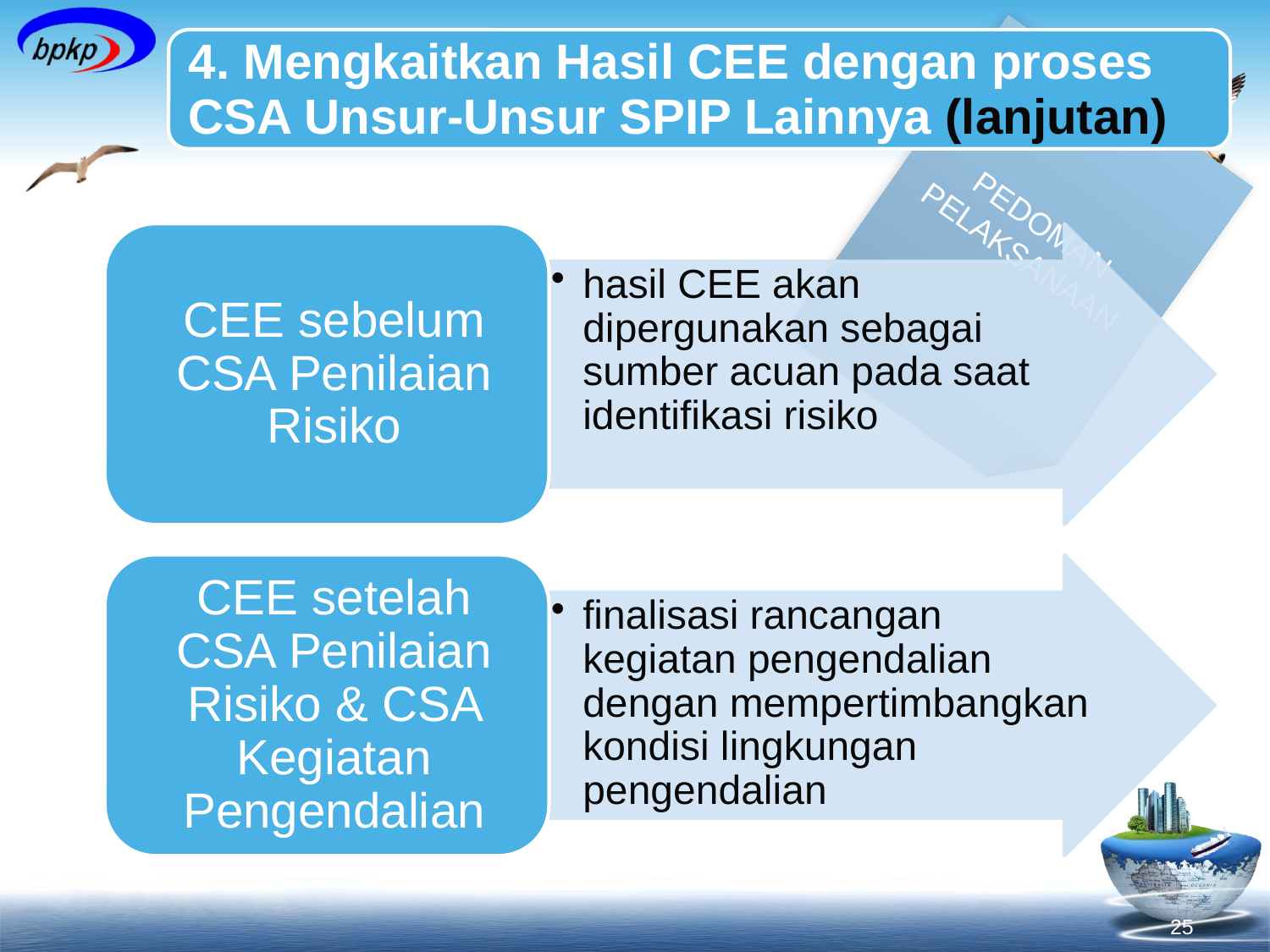

4. Mengkaitkan Hasil CEE dengan proses CSA Unsur-Unsur SPIP Lainnya (lanjutan)
PEDOMAN PELAKSANAAN
hasil CEE akan dipergunakan sebagai sumber acuan pada saat identifikasi risiko
CEE sebelum CSA Penilaian Risiko
finalisasi rancangan kegiatan pengendalian dengan mempertimbangkan kondisi lingkungan pengendalian
CEE setelah CSA Penilaian Risiko & CSA Kegiatan Pengendalian
25